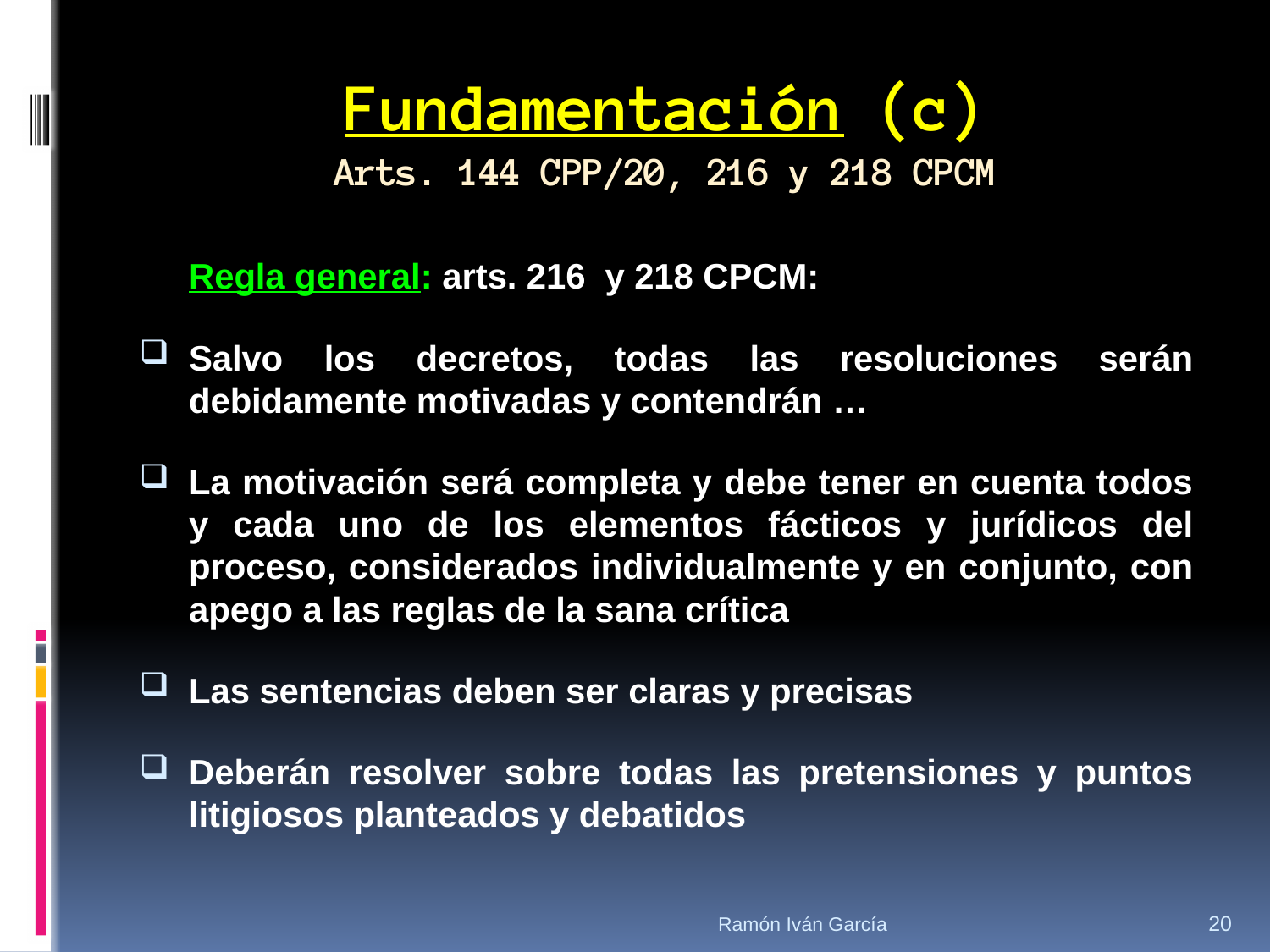

# Fundamentación (c) Arts. 144 CPP/20, 216 y 218 CPCM
	Regla general: arts. 216  y 218 CPCM:

Salvo los decretos, todas las resoluciones serán debidamente motivadas y contendrán …

La motivación será completa y debe tener en cuenta todos y cada uno de los elementos fácticos y jurídicos del proceso, considerados individualmente y en conjunto, con apego a las reglas de la sana crítica

Las sentencias deben ser claras y precisas

Deberán resolver sobre todas las pretensiones y puntos litigiosos planteados y debatidos
Ramón Iván García
20